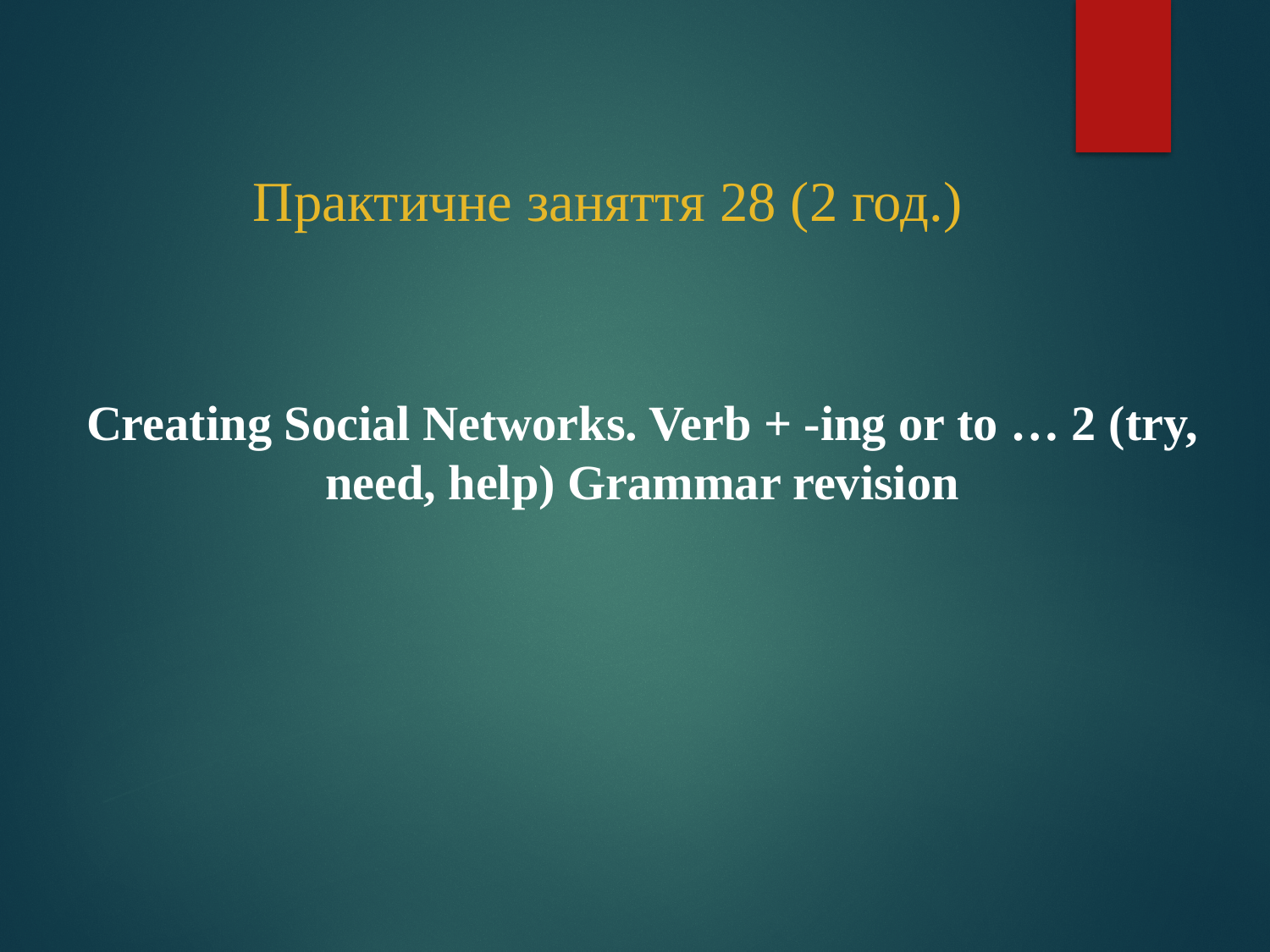

# Практичне заняття 28 (2 год.)
Creating Social Networks. Verb + -ing or to … 2 (try, need, help) Grammar revision